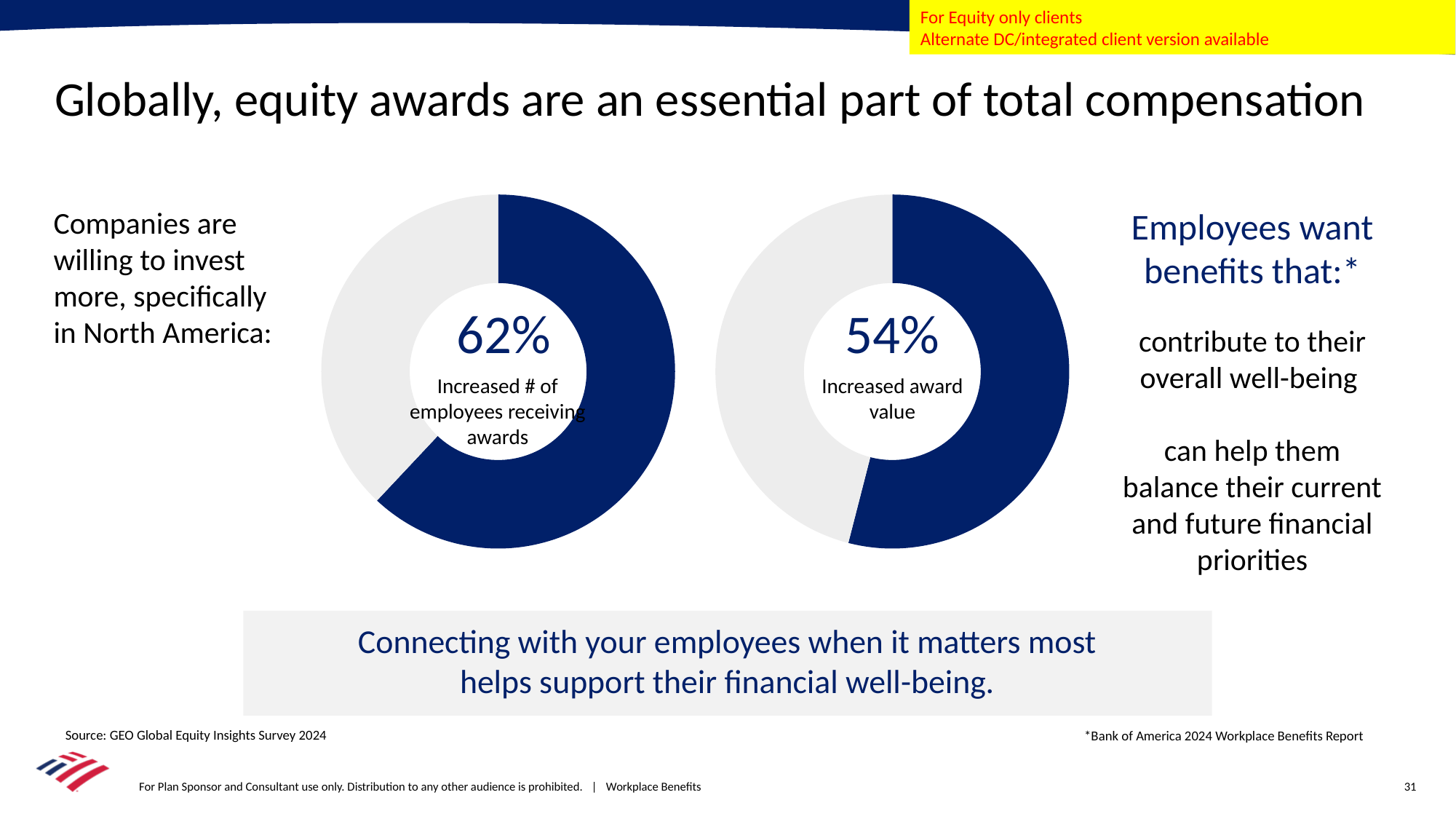

For Equity only clients
Alternate DC/integrated client version available
# Globally, equity awards are an essential part of total compensation

### Chart

| Category | Sales |
|---|---|
| 1st Qtr | 62.0 |
| 2nd Qtr | 38.0 |
62%
Increased # of employees receiving awards

### Chart

| Category | Sales |
|---|---|
| 1st Qtr | 54.0 |
| 2nd Qtr | 46.0 |
54%
Increased award value
Employees want benefits that:*
contribute to their overall well-being

can help them balance their current and future financial priorities
Companies are willing to invest more, specifically in North America:

Connecting with your employees when it matters most
helps support their financial well-being.
Source: GEO Global Equity Insights Survey 2024
*Bank of America 2024 Workplace Benefits Report
31